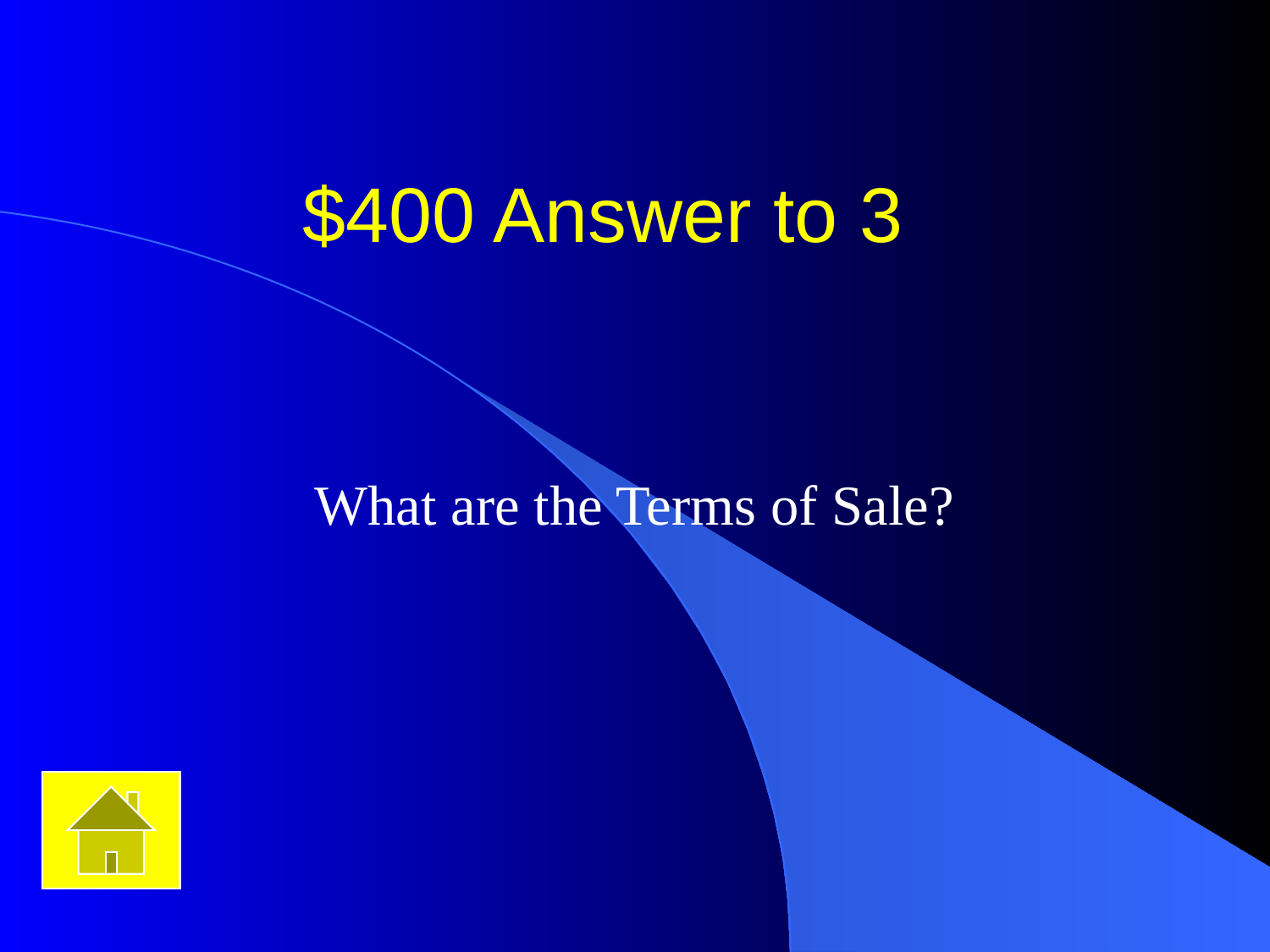

# $400 Answer to 3
What are the Terms of Sale?